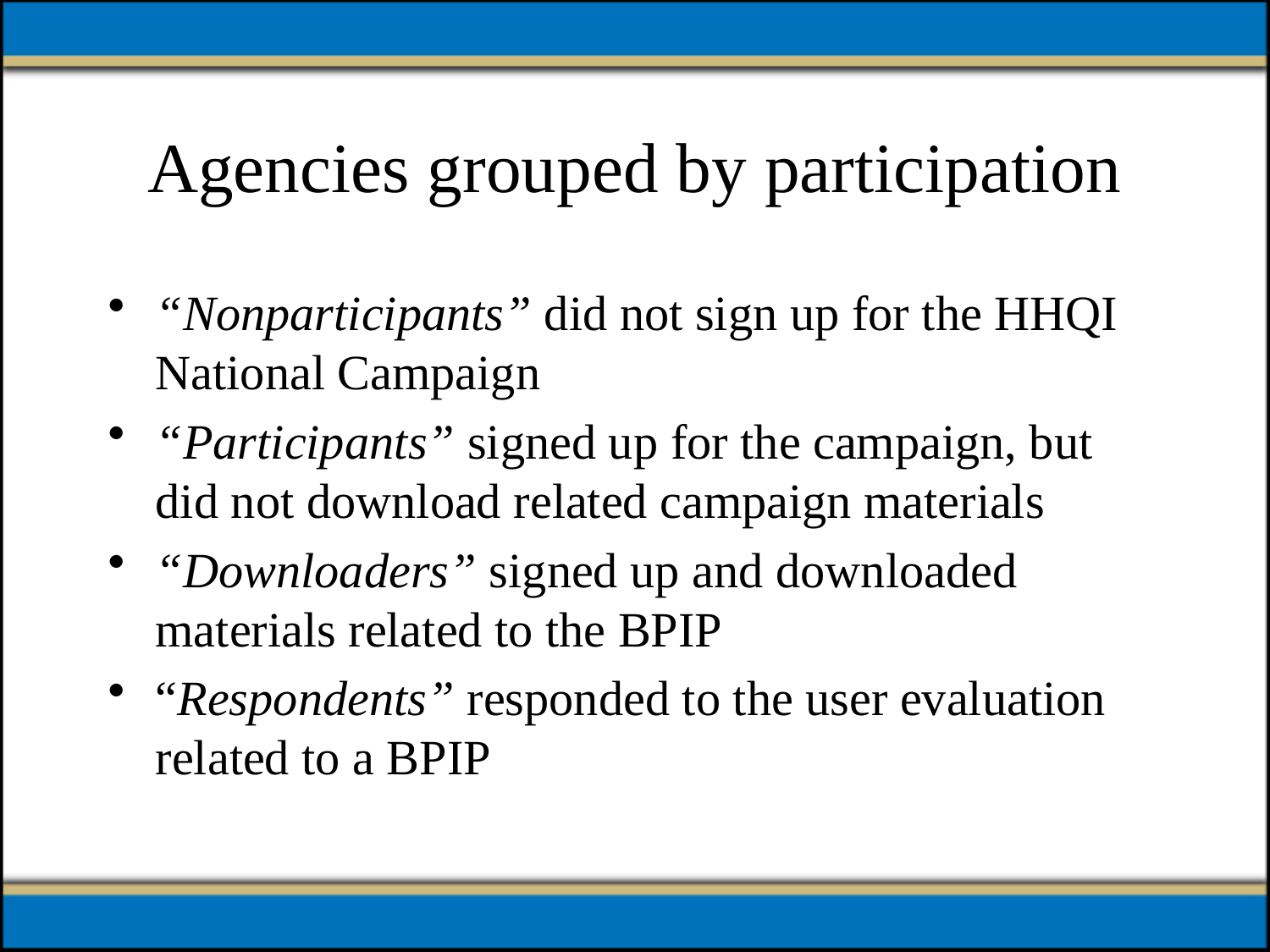

# Agencies grouped by participation
“Nonparticipants” did not sign up for the HHQI National Campaign
“Participants” signed up for the campaign, but did not download related campaign materials
“Downloaders” signed up and downloaded materials related to the BPIP
“Respondents” responded to the user evaluation  related to a BPIP